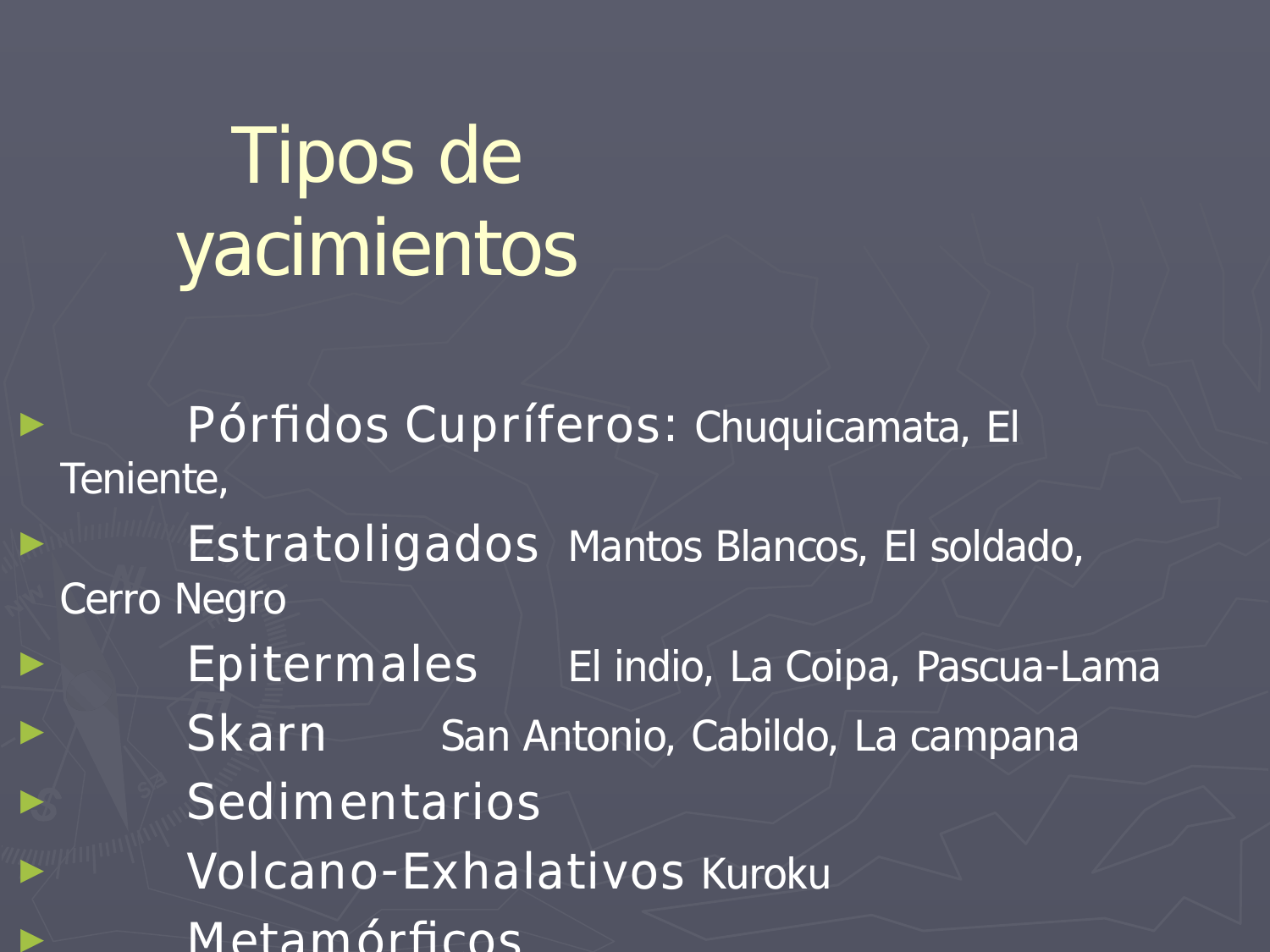

# Tipos de yacimientos
	Pórfidos Cupríferos:	Chuquicamata, El Teniente,
	Estratoligados	Mantos Blancos, El soldado, Cerro Negro
	Epitermales	El indio, La Coipa, Pascua-Lama
	Skarn	San Antonio, Cabildo, La campana
	Sedimentarios
	Volcano-Exhalativos Kuroku
	Metamórficos